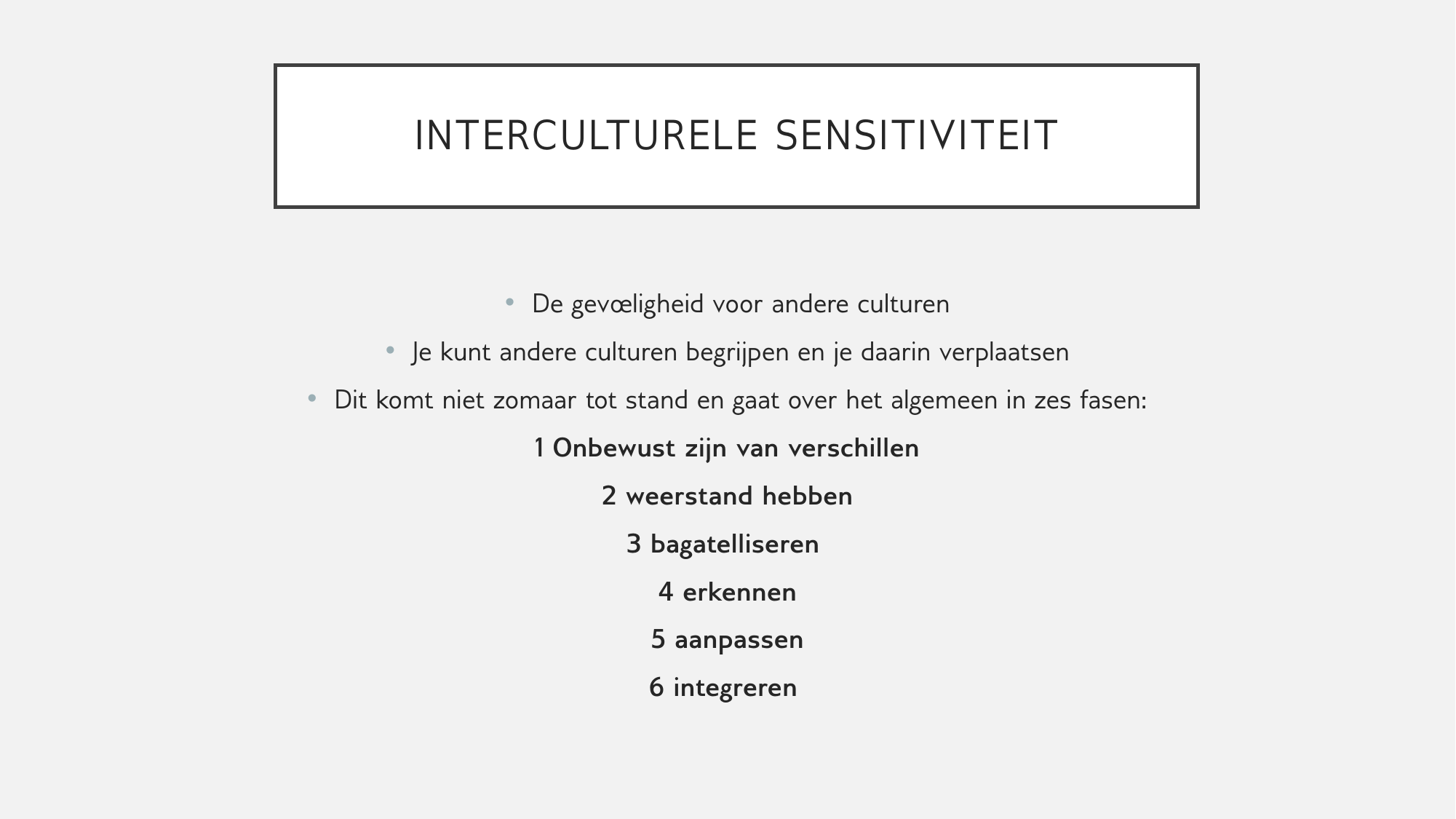

# Interculturele sensitiviteit
De gevoeligheid voor andere culturen
Je kunt andere culturen begrijpen en je daarin verplaatsen
Dit komt niet zomaar tot stand en gaat over het algemeen in zes fasen:
1 Onbewust zijn van verschillen
2 weerstand hebben
3 bagatelliseren
4 erkennen
5 aanpassen
6 integreren